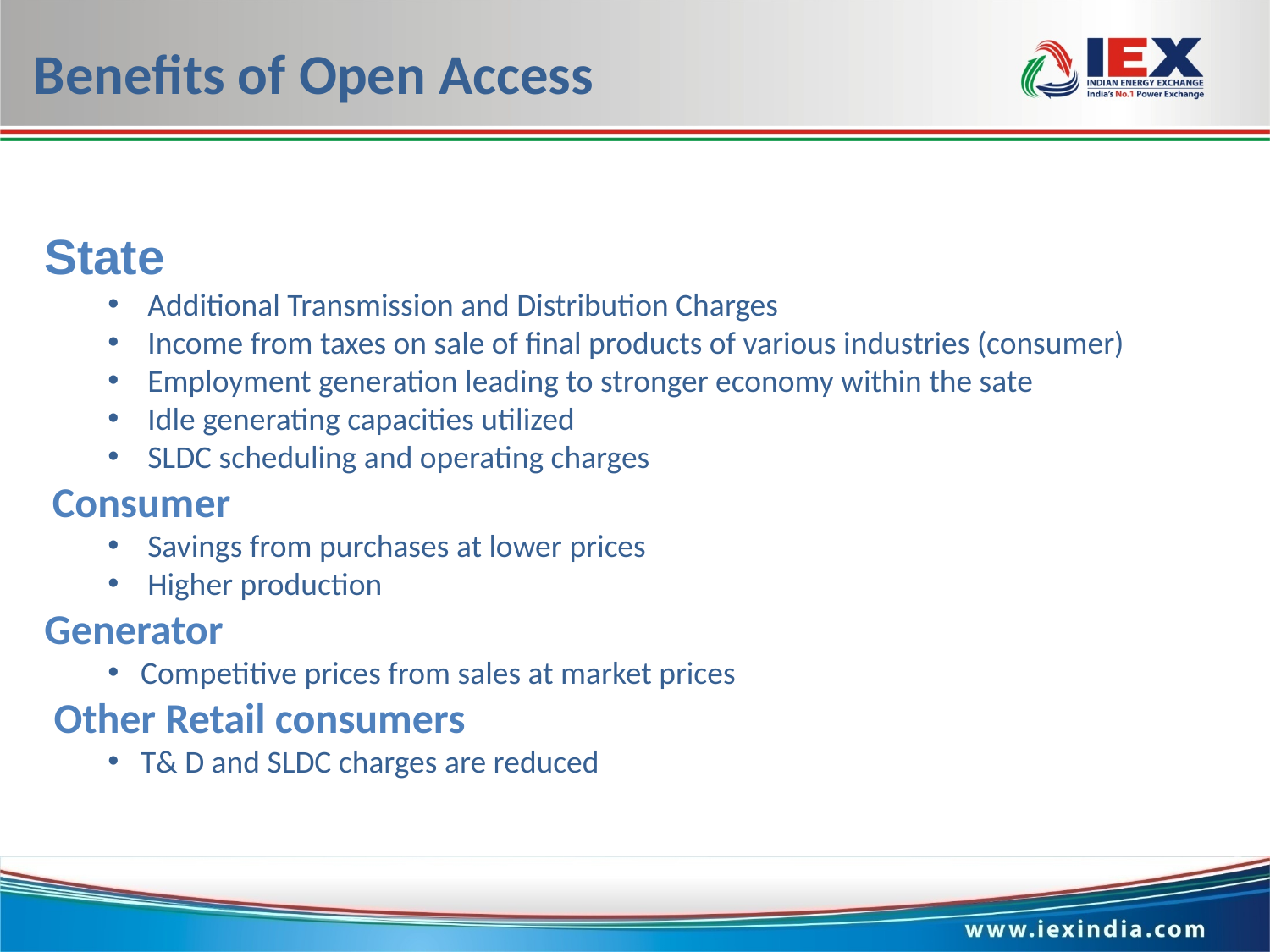

Benefits of Open Access
State
    Additional Transmission and Distribution Charges
    Income from taxes on sale of final products of various industries (consumer)
    Employment generation leading to stronger economy within the sate
    Idle generating capacities utilized
    SLDC scheduling and operating charges
 Consumer
    Savings from purchases at lower prices
    Higher production
Generator
   Competitive prices from sales at market prices
 Other Retail consumers
   T& D and SLDC charges are reduced